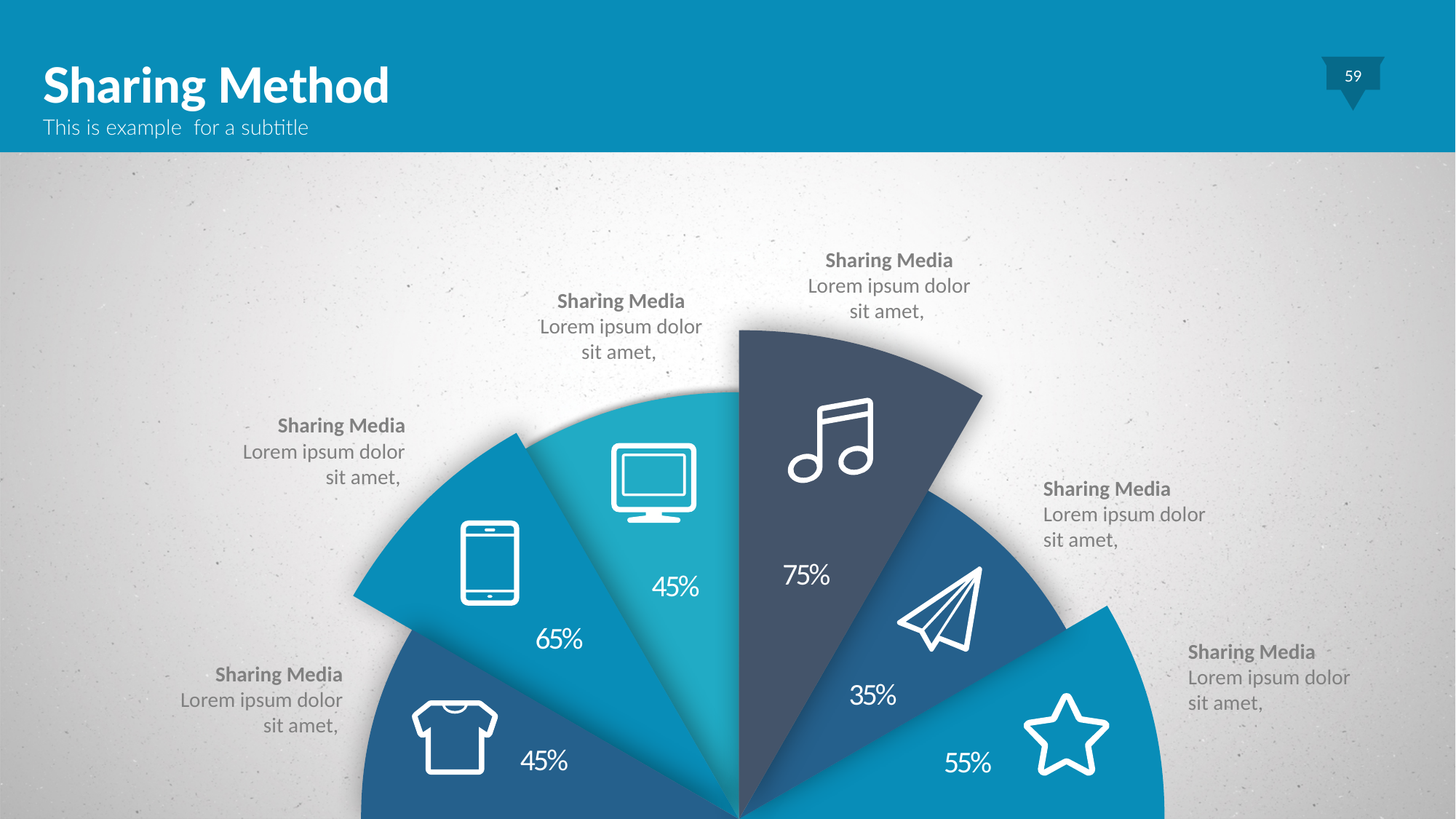

Sharing Method
This is example  for a subtitle

59
Sharing Media
Lorem ipsum dolor sit amet,
Sharing Media
Lorem ipsum dolor sit amet,

Sharing Media
Lorem ipsum dolor sit amet,

Sharing Media
Lorem ipsum dolor sit amet,

75%
45%

65%
Sharing Media
Lorem ipsum dolor sit amet,
Sharing Media
Lorem ipsum dolor sit amet,
35%

45%
55%